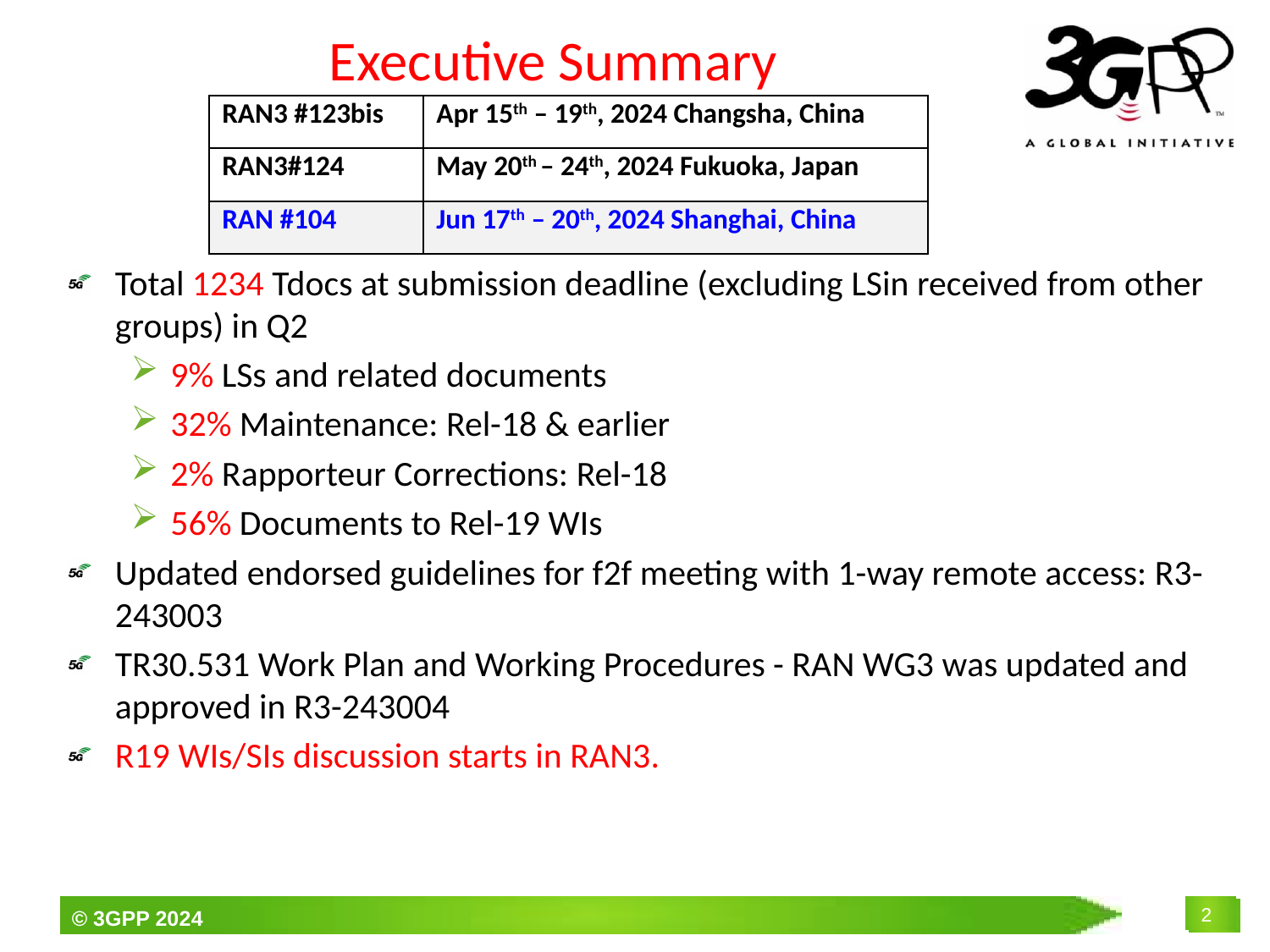

# Executive Summary
| RAN3 #123bis | Apr 15th – 19th, 2024 Changsha, China |
| --- | --- |
| RAN3#124 | May 20th – 24th, 2024 Fukuoka, Japan |
| RAN #104 | Jun 17th – 20th, 2024 Shanghai, China |
Total 1234 Tdocs at submission deadline (excluding LSin received from other groups) in Q2
9% LSs and related documents
32% Maintenance: Rel-18 & earlier
2% Rapporteur Corrections: Rel-18
56% Documents to Rel-19 WIs
Updated endorsed guidelines for f2f meeting with 1-way remote access: R3-243003
TR30.531 Work Plan and Working Procedures - RAN WG3 was updated and approved in R3-243004
R19 WIs/SIs discussion starts in RAN3.

2